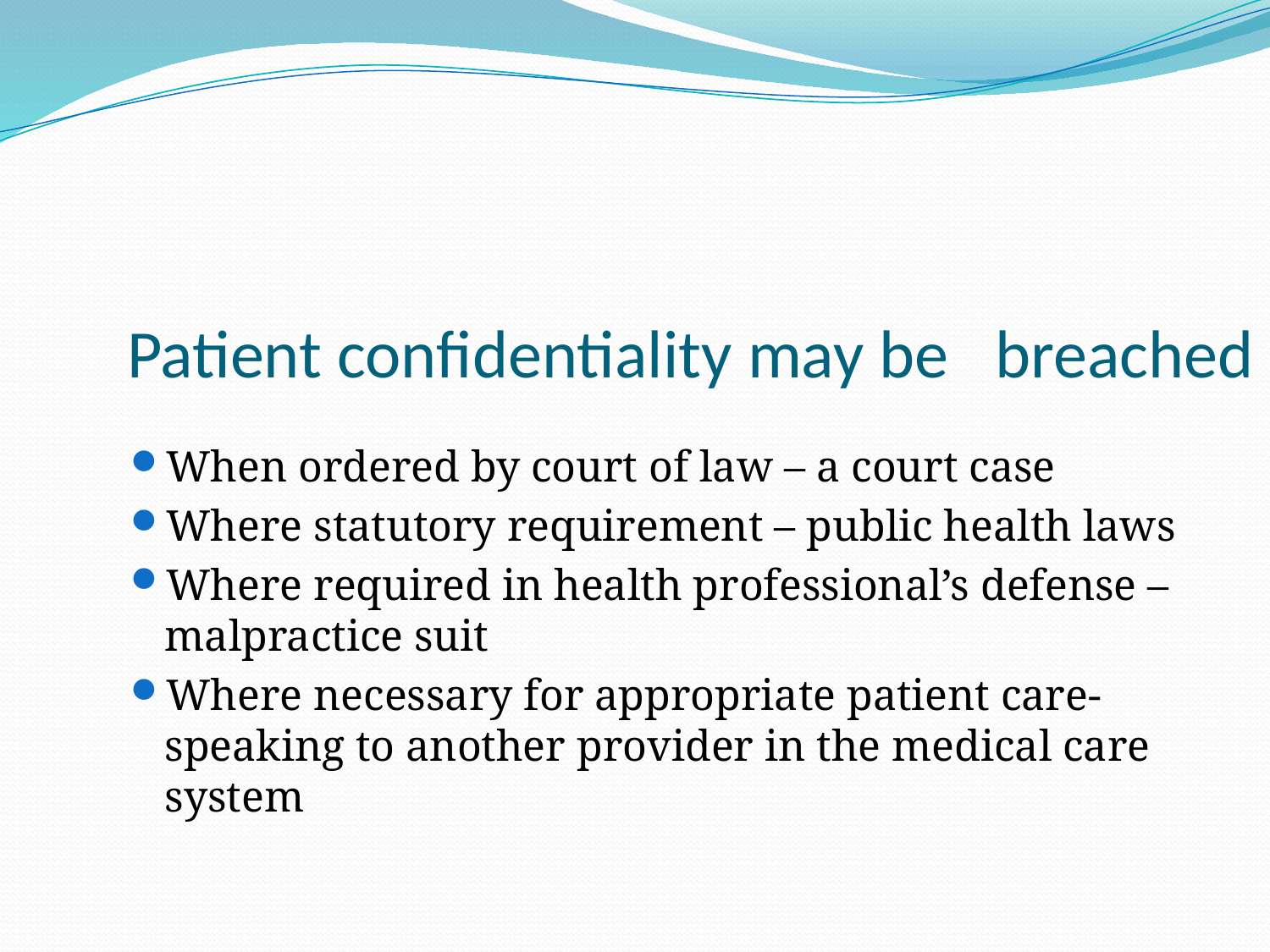

# Patient confidentiality may be   breached
When ordered by court of law – a court case
Where statutory requirement – public health laws
Where required in health professional’s defense –malpractice suit
Where necessary for appropriate patient care-speaking to another provider in the medical care system